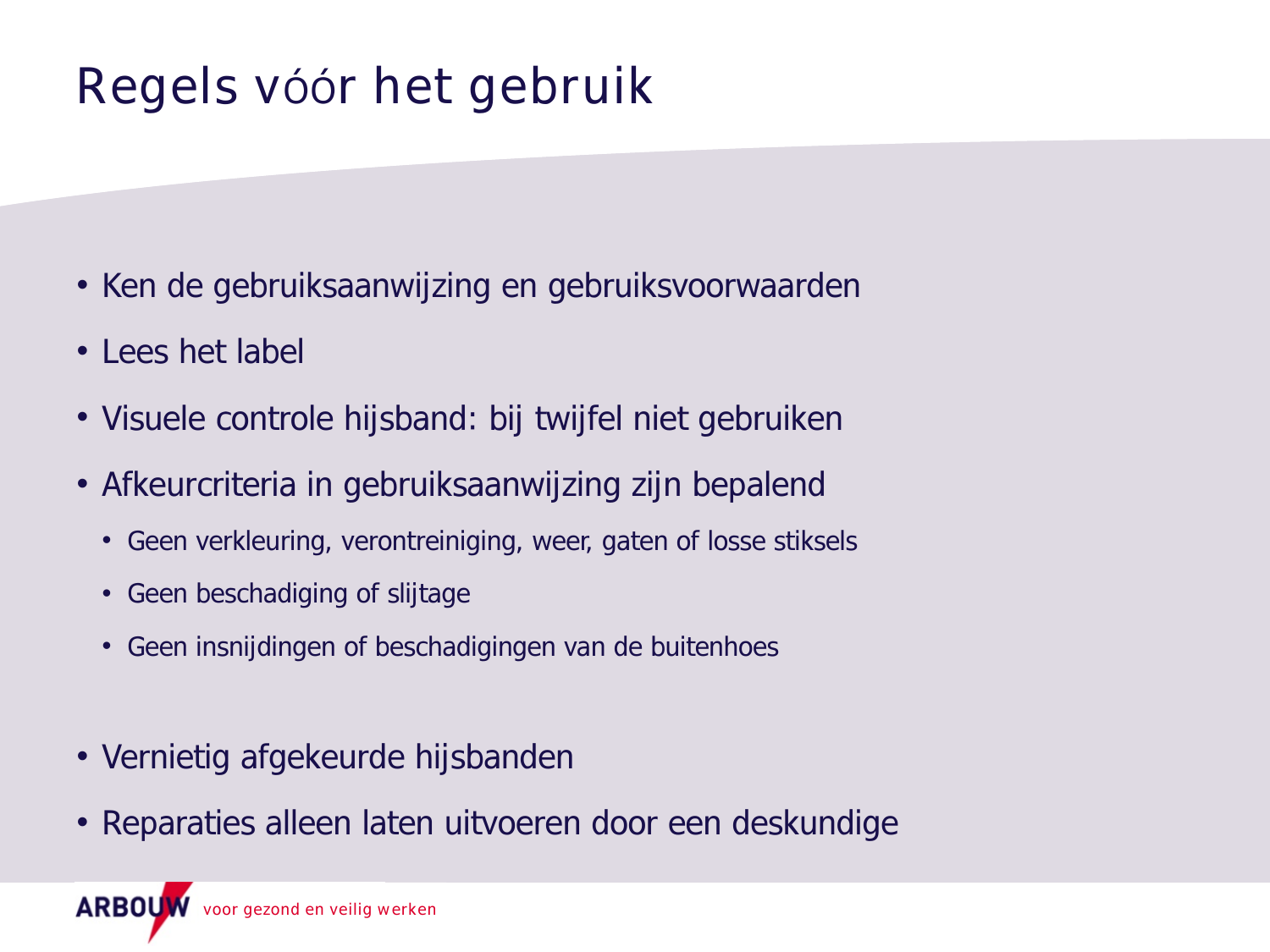

# Regels vÓÓr het gebruik
Ken de gebruiksaanwijzing en gebruiksvoorwaarden
Lees het label
Visuele controle hijsband: bij twijfel niet gebruiken
Afkeurcriteria in gebruiksaanwijzing zijn bepalend
Geen verkleuring, verontreiniging, weer, gaten of losse stiksels
Geen beschadiging of slijtage
Geen insnijdingen of beschadigingen van de buitenhoes
Vernietig afgekeurde hijsbanden
Reparaties alleen laten uitvoeren door een deskundige